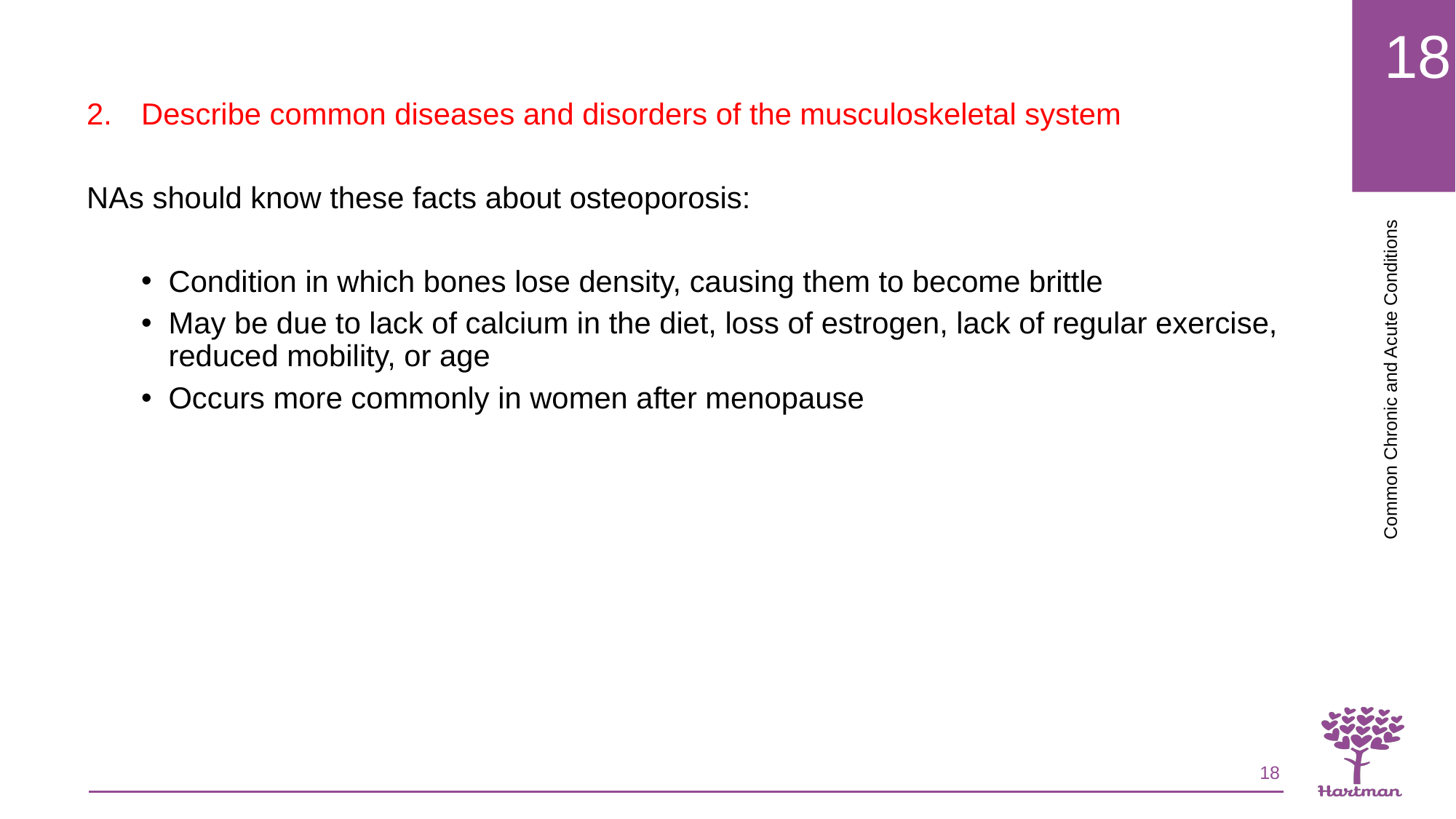

Describe common diseases and disorders of the musculoskeletal system

NAs should know these facts about osteoporosis:

Condition in which bones lose density, causing them to become brittle
May be due to lack of calcium in the diet, loss of estrogen, lack of regular exercise, reduced mobility, or age
Occurs more commonly in women after menopause
18